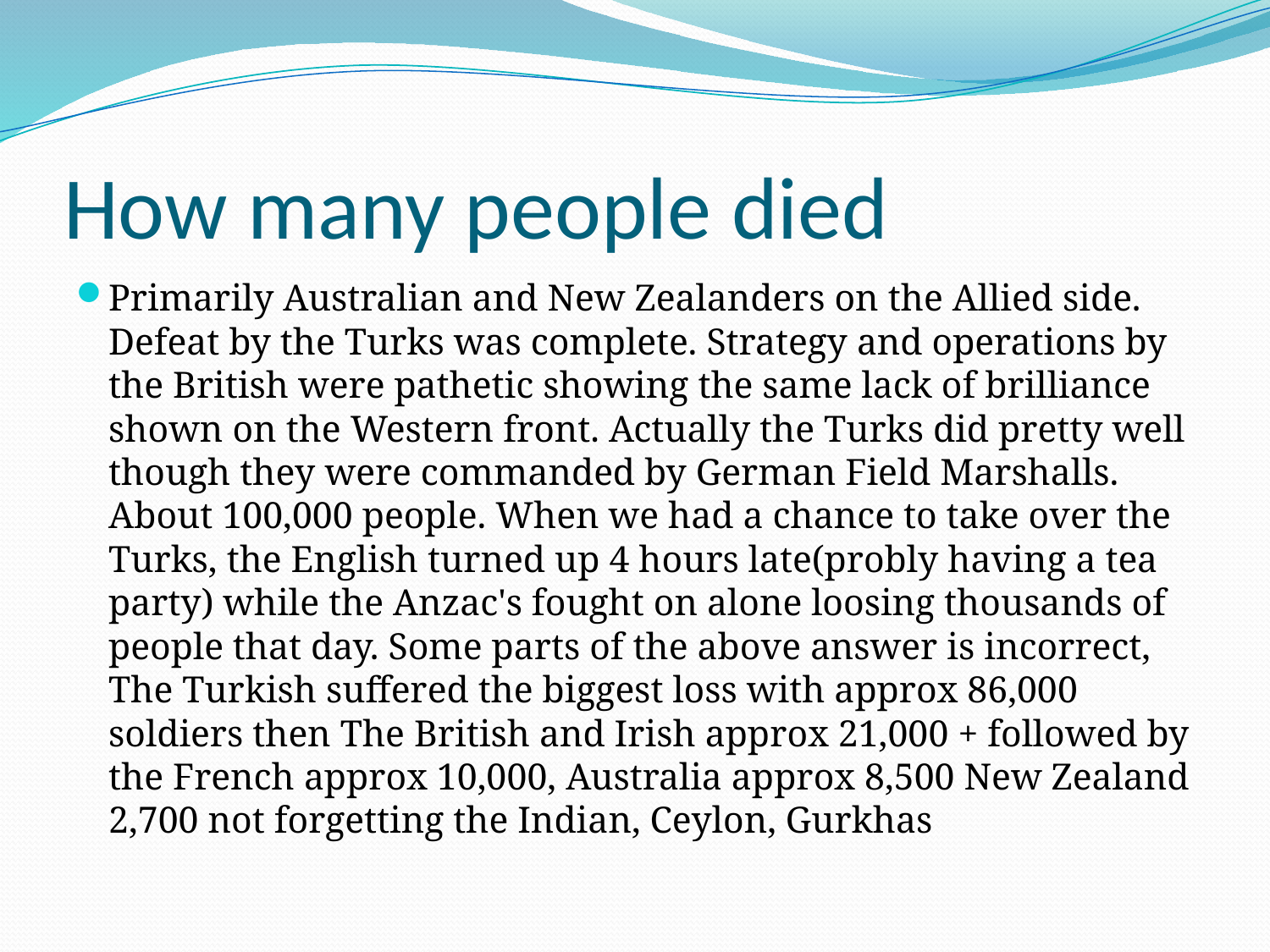

# How many people died
Primarily Australian and New Zealanders on the Allied side. Defeat by the Turks was complete. Strategy and operations by the British were pathetic showing the same lack of brilliance shown on the Western front. Actually the Turks did pretty well though they were commanded by German Field Marshalls. About 100,000 people. When we had a chance to take over the Turks, the English turned up 4 hours late(probly having a tea party) while the Anzac's fought on alone loosing thousands of people that day. Some parts of the above answer is incorrect, The Turkish suffered the biggest loss with approx 86,000 soldiers then The British and Irish approx 21,000 + followed by the French approx 10,000, Australia approx 8,500 New Zealand 2,700 not forgetting the Indian, Ceylon, Gurkhas